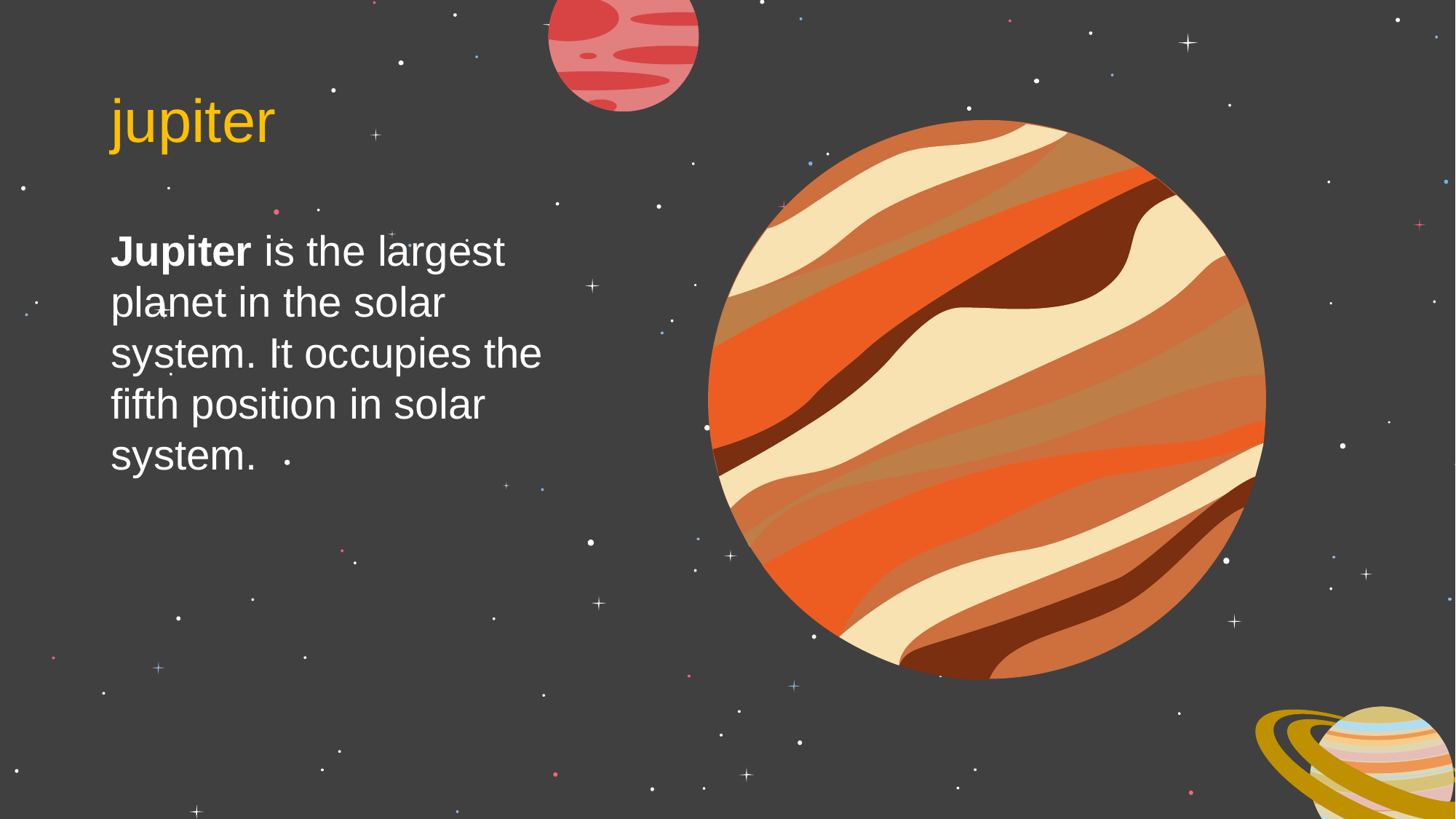

# jupiter

Jupiter is the largest planet in the solar system. It occupies the fifth position in solar system.